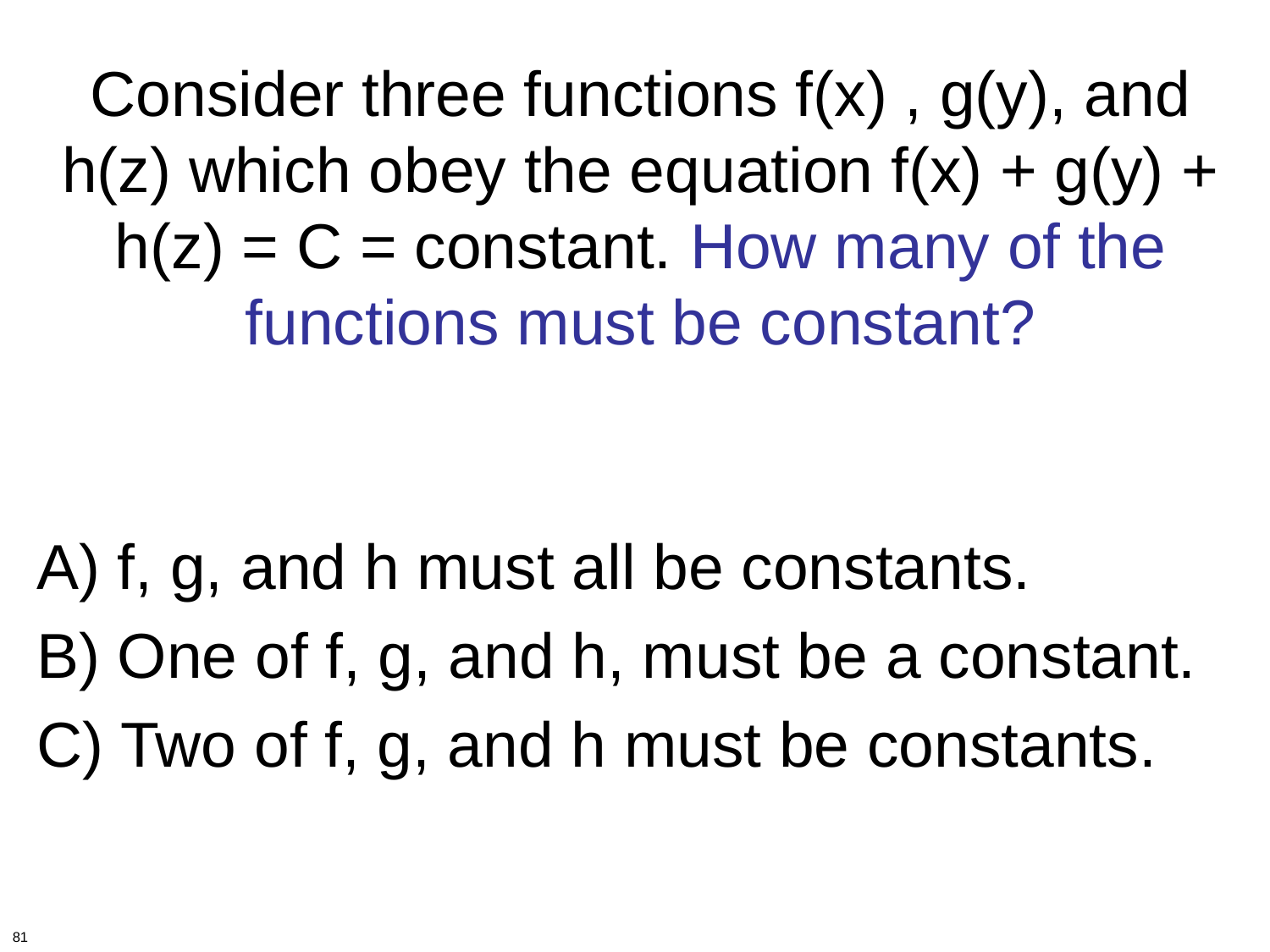

# Consider three functions f(x) , g(y), and h(z) which obey the equation f(x) + g(y) + h(z) = C = constant. How many of the functions must be constant?
A) f, g, and h must all be constants.
B) One of f, g, and h, must be a constant.
C) Two of f, g, and h must be constants.
81